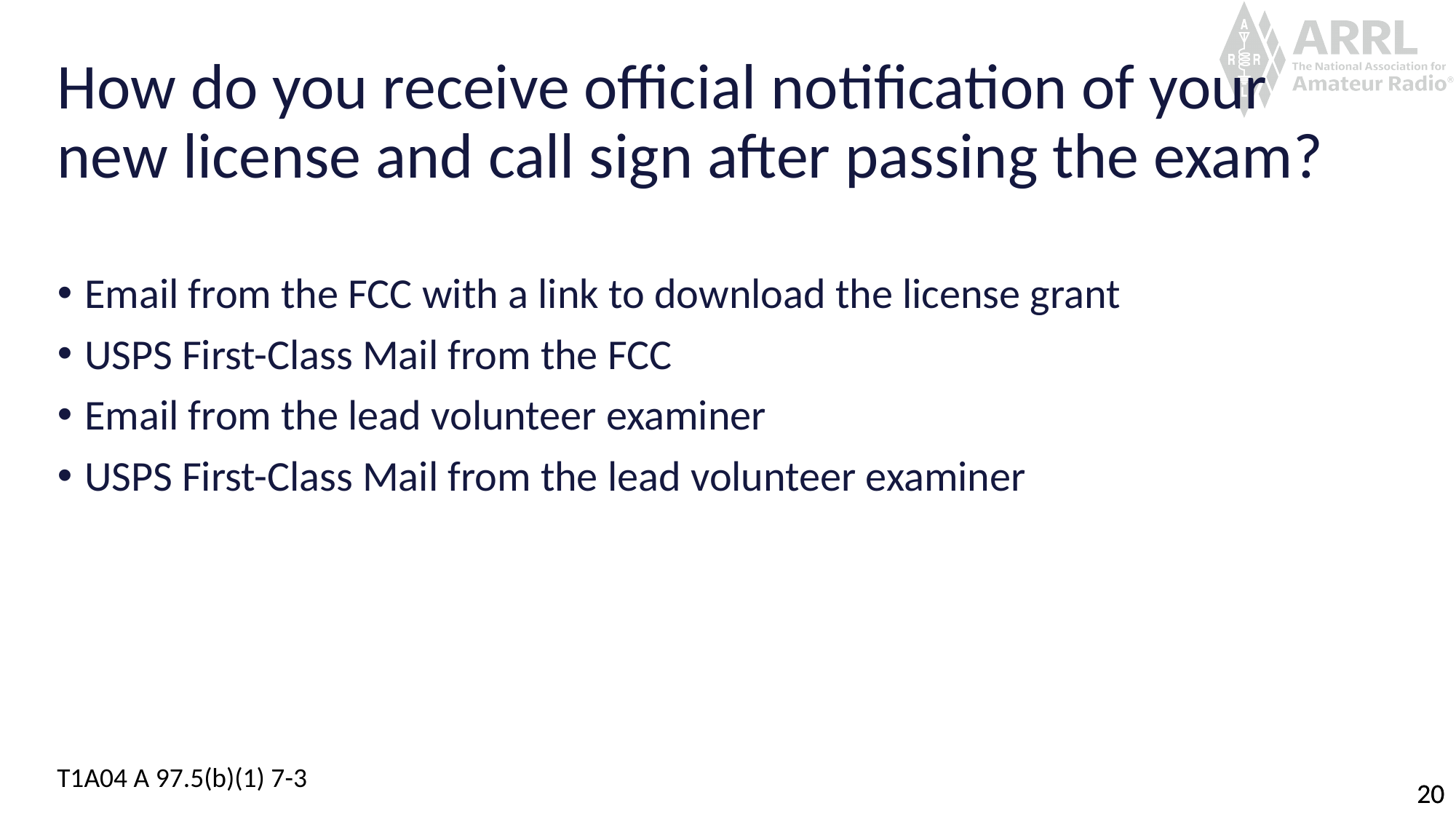

# How do you receive official notification of your new license and call sign after passing the exam?
Email from the FCC with a link to download the license grant
USPS First-Class Mail from the FCC
Email from the lead volunteer examiner
USPS First-Class Mail from the lead volunteer examiner
T1A04 A 97.5(b)(1) 7-3